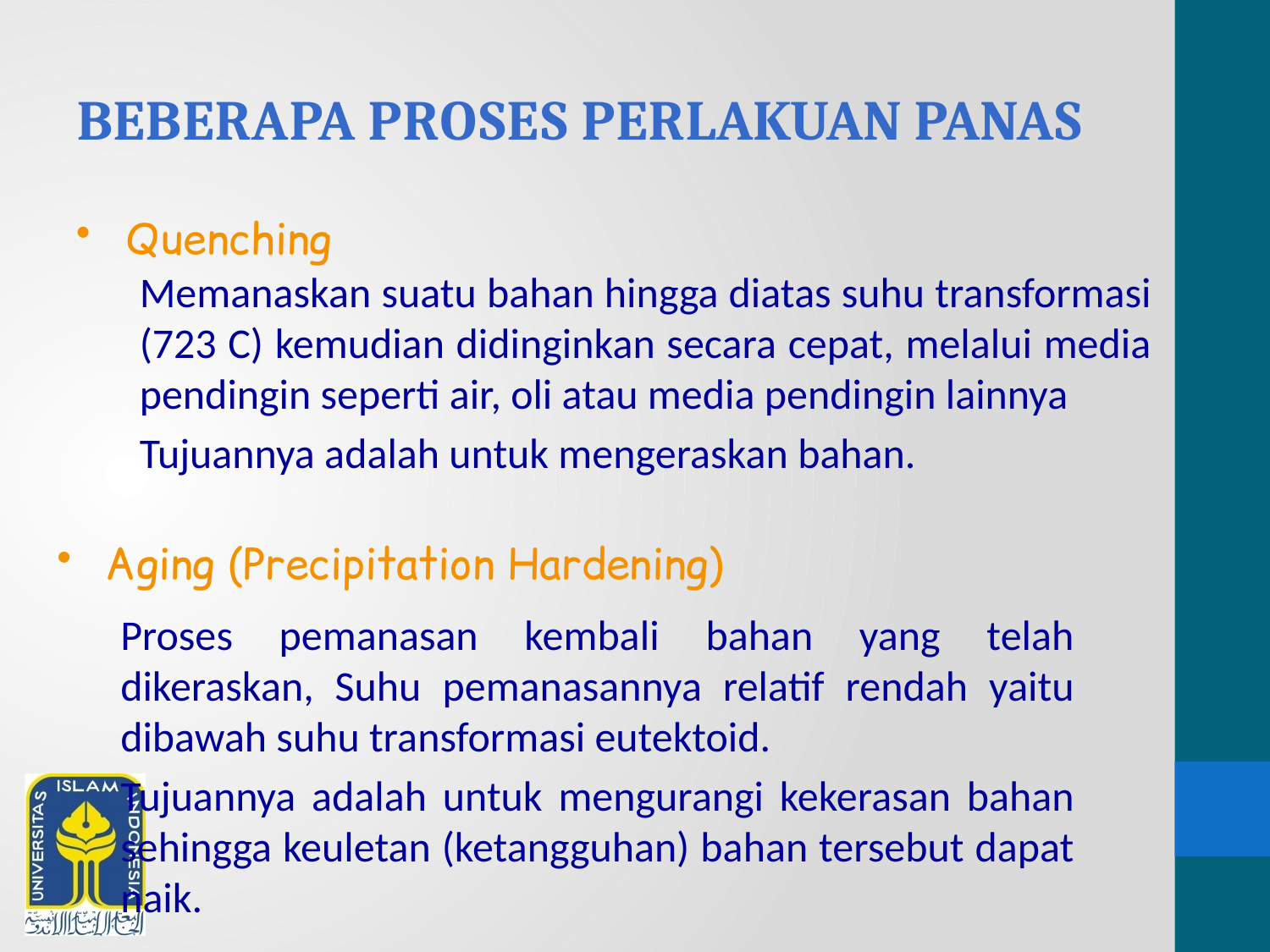

# Beberapa proses perlakuan panas
Quenching
Memanaskan suatu bahan hingga diatas suhu transformasi (723 C) kemudian didinginkan secara cepat, melalui media pendingin seperti air, oli atau media pendingin lainnya
Tujuannya adalah untuk mengeraskan bahan.
Aging (Precipitation Hardening)
Proses pemanasan kembali bahan yang telah dikeraskan, Suhu pemanasannya relatif rendah yaitu dibawah suhu transformasi eutektoid.
Tujuannya adalah untuk mengurangi kekerasan bahan sehingga keuletan (ketangguhan) bahan tersebut dapat naik.